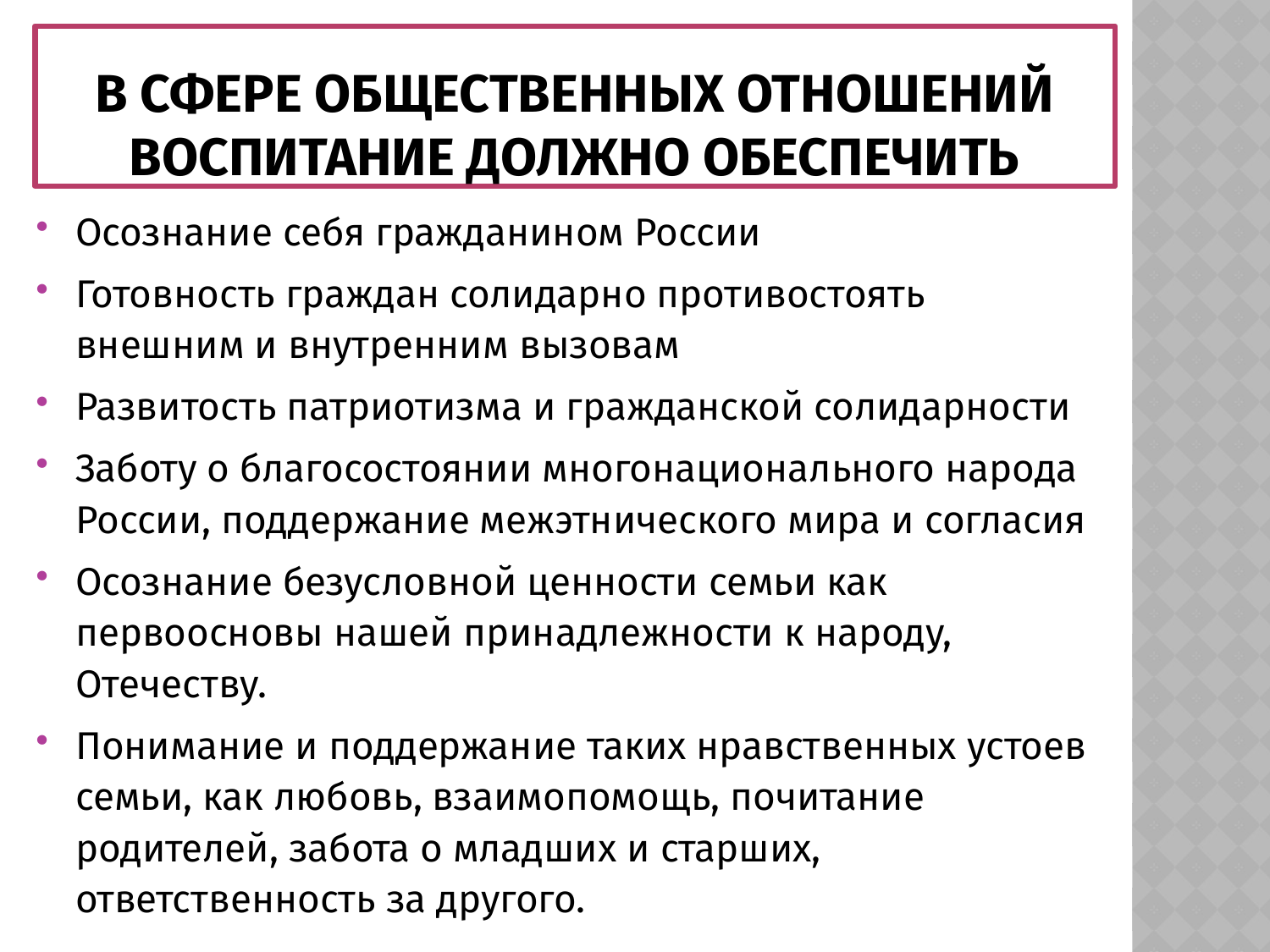

# В сфере общественных отношений воспитание должно обеспечить
Осознание себя гражданином России
Готовность граждан солидарно противостоять внешним и внутренним вызовам
Развитость патриотизма и гражданской солидарности
Заботу о благосостоянии многонационального народа России, поддержание межэтнического мира и согласия
Осознание безусловной ценности семьи как первоосновы нашей принадлежности к народу, Отечеству.
Понимание и поддержание таких нравственных устоев семьи, как любовь, взаимопомощь, почитание родителей, забота о младших и старших, ответственность за другого.